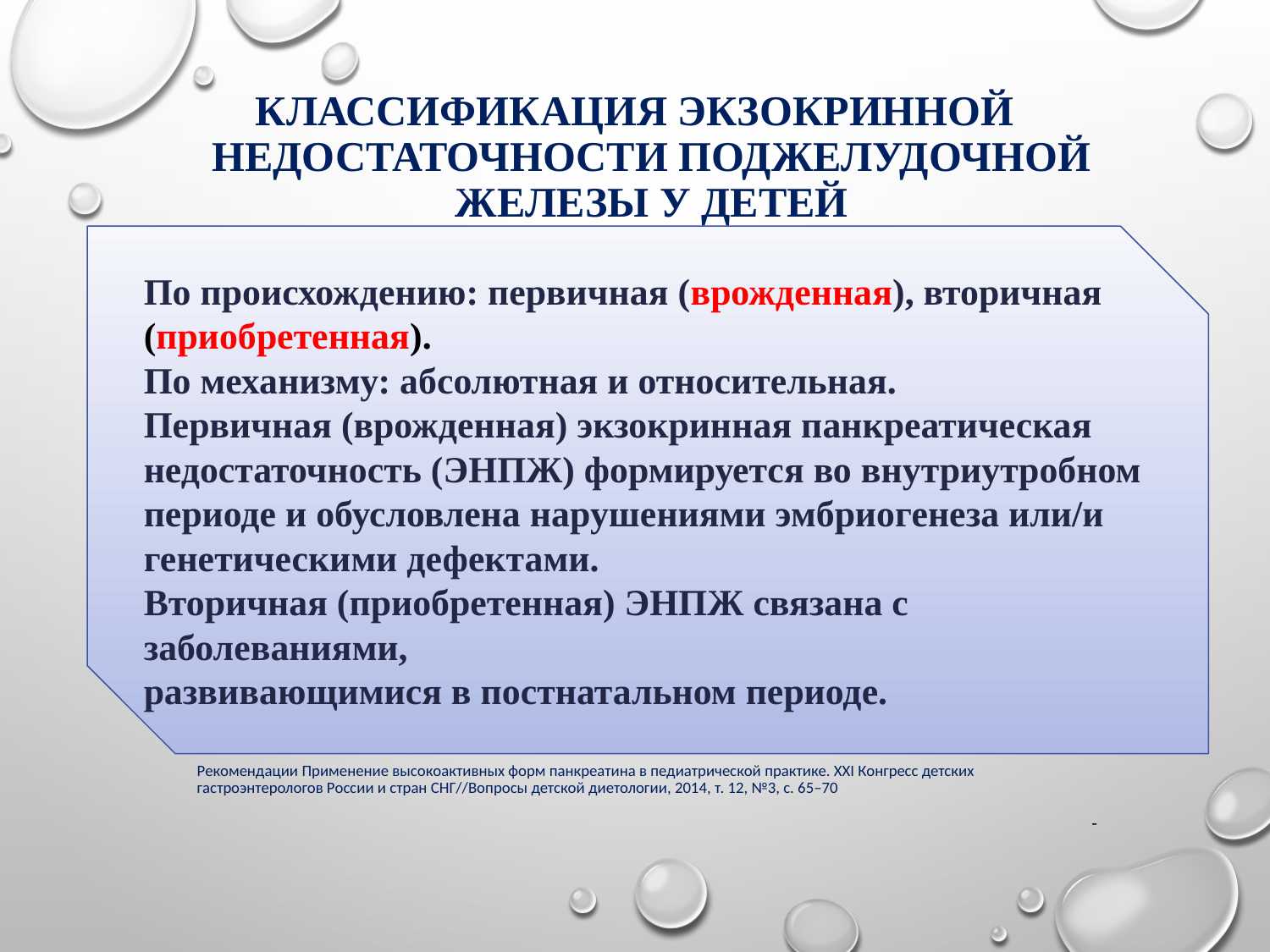

# Классификация экзокринной недостаточности поджелудочной железы у детей
По происхождению: первичная (врожденная), вторичная
(приобретенная).
По механизму: абсолютная и относительная.
Первичная (врожденная) экзокринная панкреатическая
недостаточность (ЭНПЖ) формируется во внутриутробном
периоде и обусловлена нарушениями эмбриогенеза или/и
генетическими дефектами.
Вторичная (приобретенная) ЭНПЖ связана с заболеваниями,
развивающимися в постнатальном периоде.
Рекомендации Применение высокоактивных форм панкреатина в педиатрической практике. XXI Конгресс детских гастроэнтерологов России и стран СНГ//Вопросы детской диетологии, 2014, т. 12, №3, с. 65–70
-